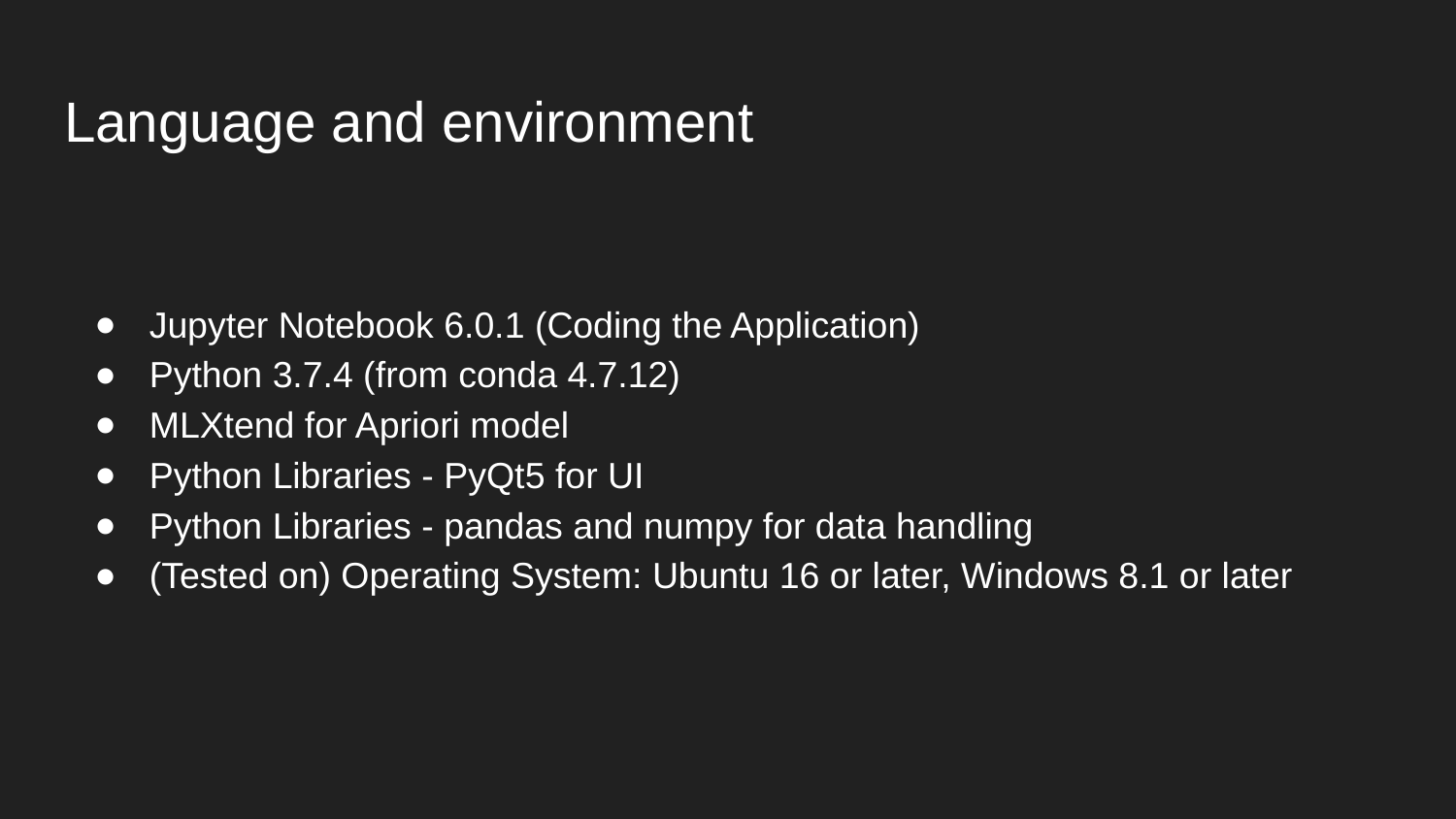

# Language and environment
Jupyter Notebook 6.0.1 (Coding the Application)
Python 3.7.4 (from conda 4.7.12)
MLXtend for Apriori model
Python Libraries - PyQt5 for UI
Python Libraries - pandas and numpy for data handling
(Tested on) Operating System: Ubuntu 16 or later, Windows 8.1 or later